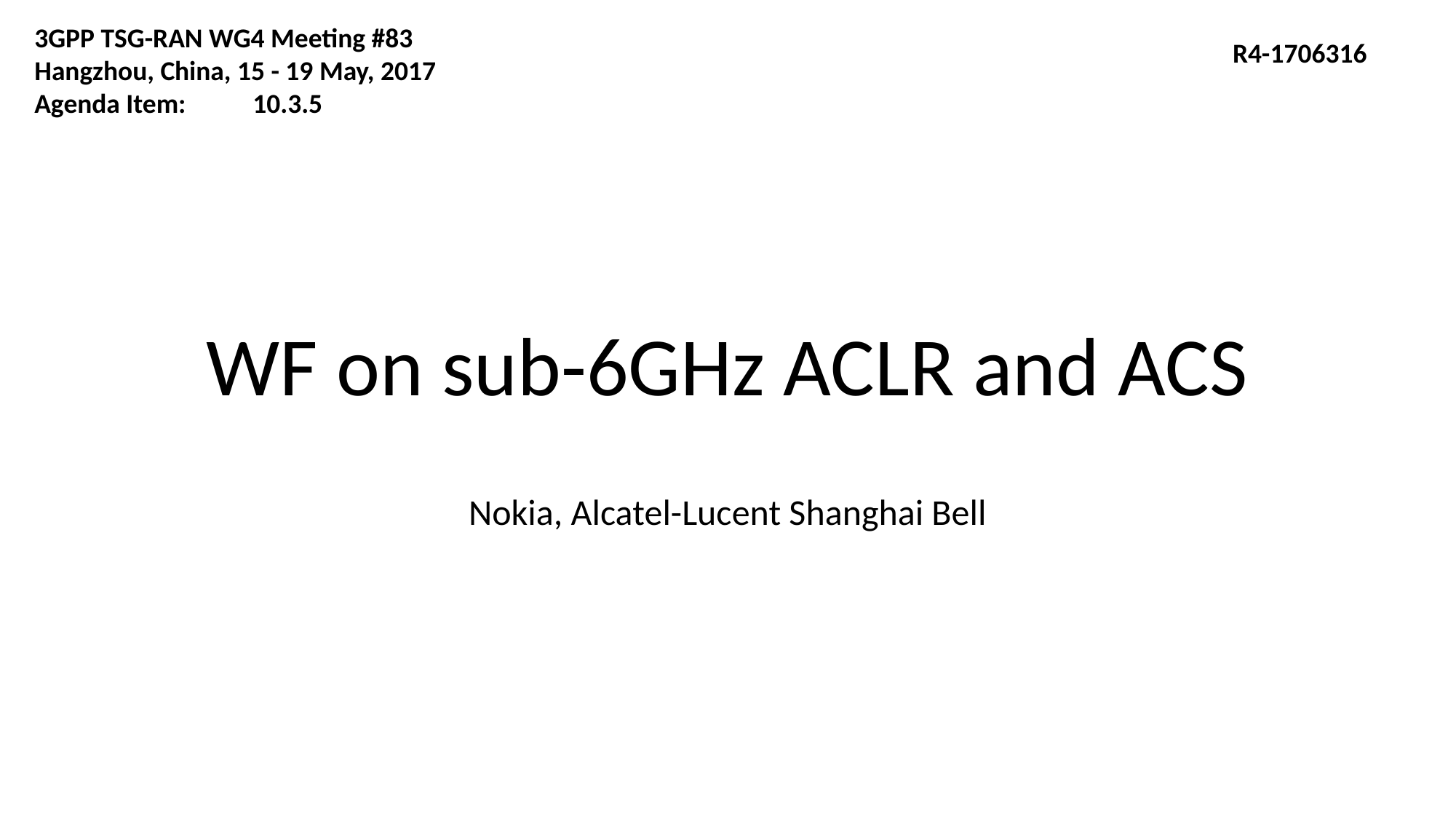

3GPP TSG-RAN WG4 Meeting #83                                                    Hangzhou, China, 15 - 19 May, 2017
Agenda Item:	10.3.5

R4-1706316
# WF on sub-6GHz ACLR and ACS
Nokia, Alcatel-Lucent Shanghai Bell